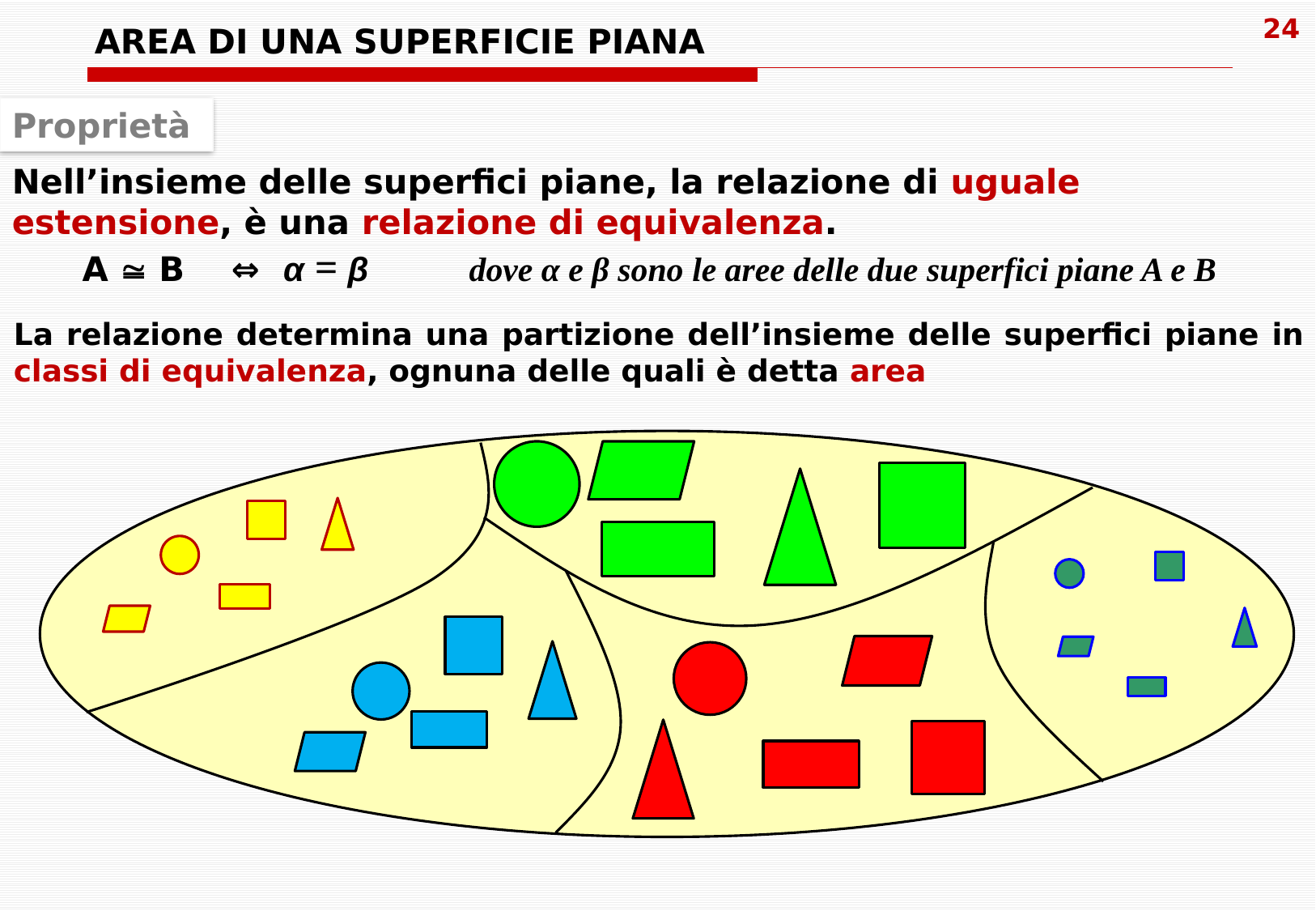

AREA DI UNA SUPERFICIE PIANA
Proprietà
Nell’insieme delle superfici piane, la relazione di uguale estensione, è una relazione di equivalenza.
      A ≅ B    ⇔  α = β          dove α e β sono le aree delle due superfici piane A e B
La relazione determina una partizione dell’insieme delle superfici piane in classi di equivalenza, ognuna delle quali è detta area